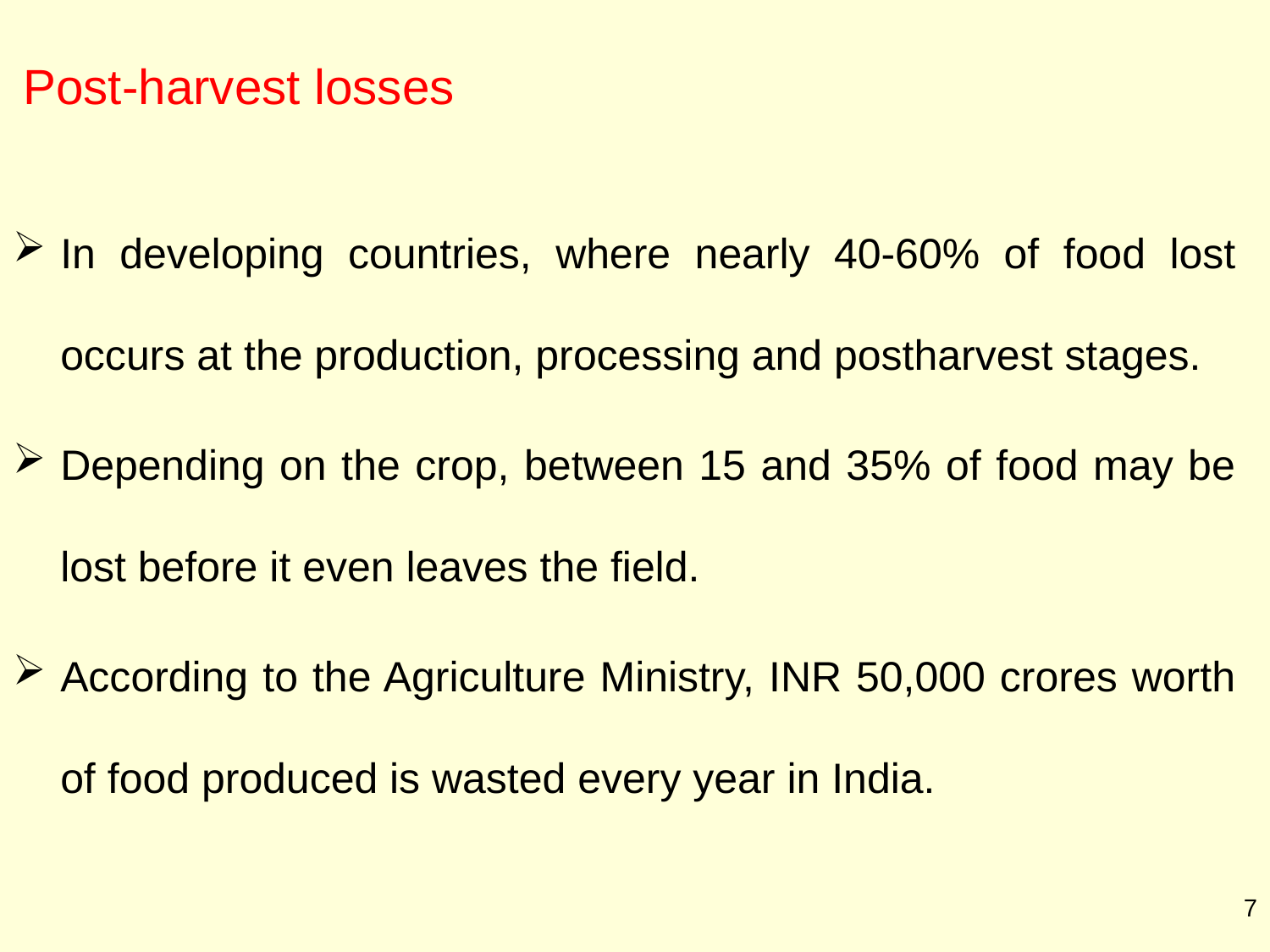

# Post-harvest losses
In developing countries, where nearly 40-60% of food lost occurs at the production, processing and postharvest stages.
Depending on the crop, between 15 and 35% of food may be lost before it even leaves the field.
According to the Agriculture Ministry, INR 50,000 crores worth of food produced is wasted every year in India.

7